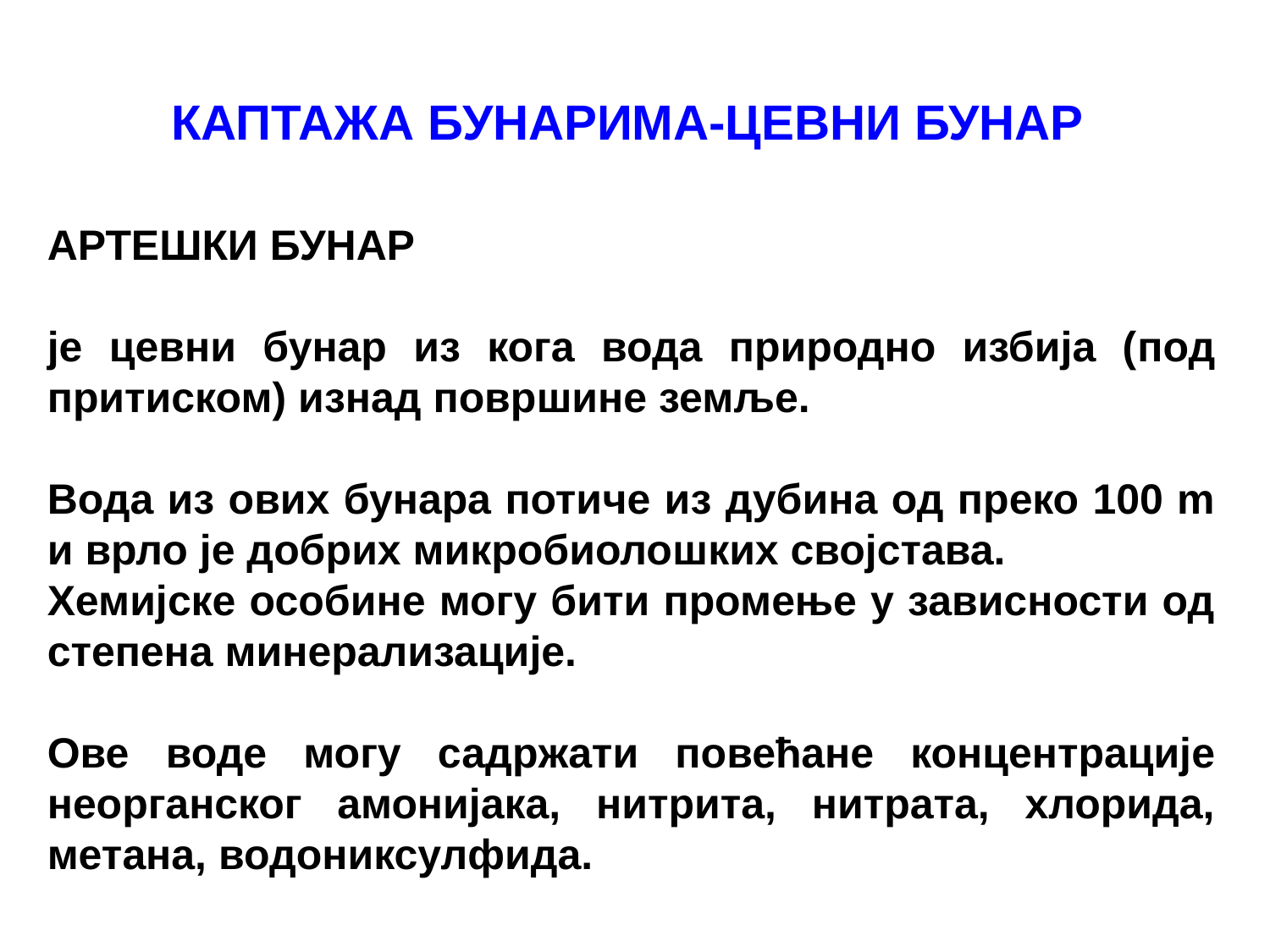

КАПТАЖА БУНАРИМА-ЦЕВНИ БУНАР
АРТЕШКИ БУНАР

је цевни бунар из кога вода природно избија (под притиском) изнад површине земље.

Вода из ових бунара потиче из дубина од преко 100 m и врло је добрих микробиолошких својстава.
Хемијске особине могу бити промење у зависности од степена минерализације.

Ове воде могу садржати повећане концентрације неорганског амонијака, нитрита, нитрата, хлорида, метана, водониксулфида.